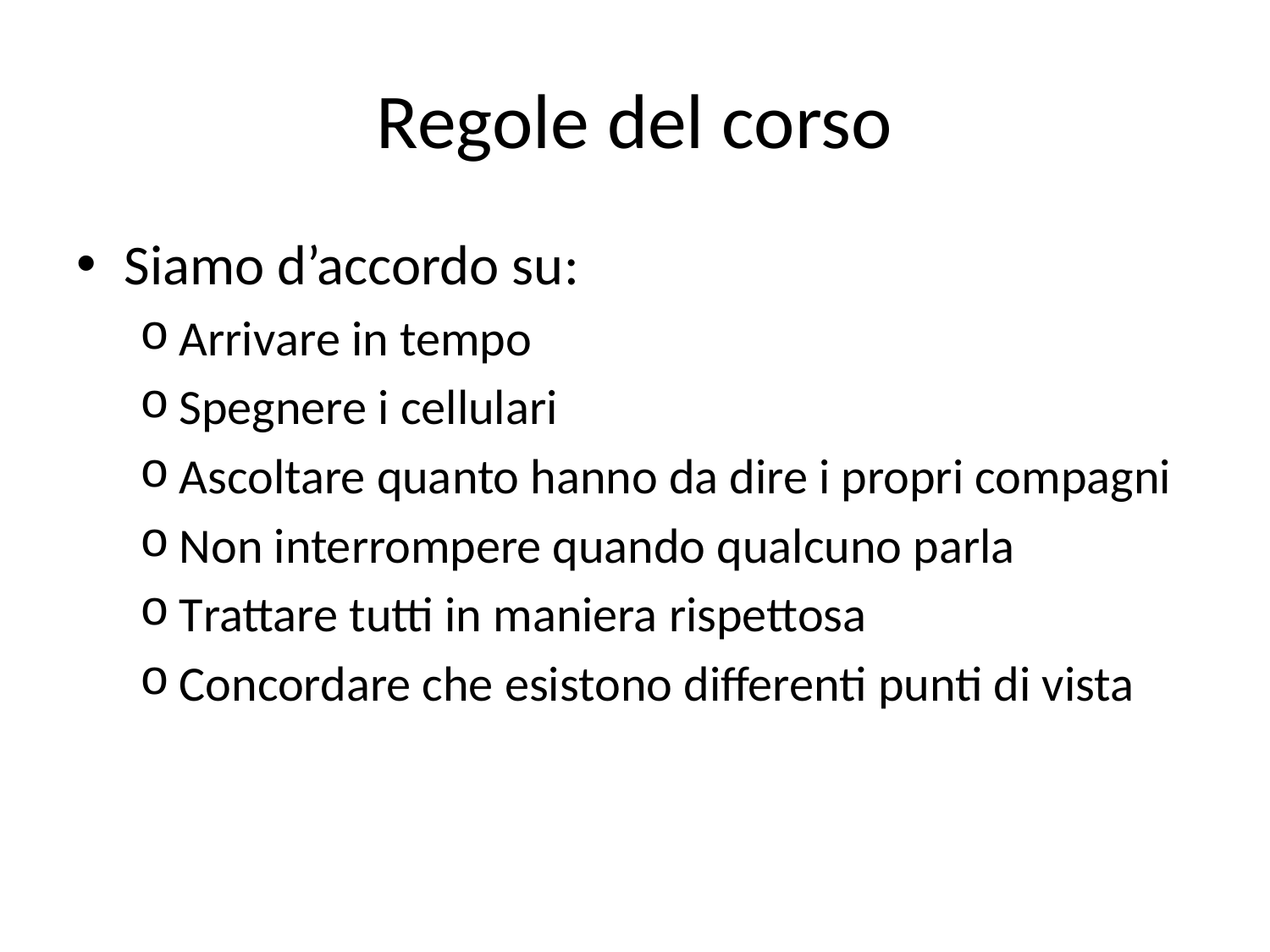

# Regole del corso
Siamo d’accordo su:
Arrivare in tempo
Spegnere i cellulari
Ascoltare quanto hanno da dire i propri compagni
Non interrompere quando qualcuno parla
Trattare tutti in maniera rispettosa
Concordare che esistono differenti punti di vista